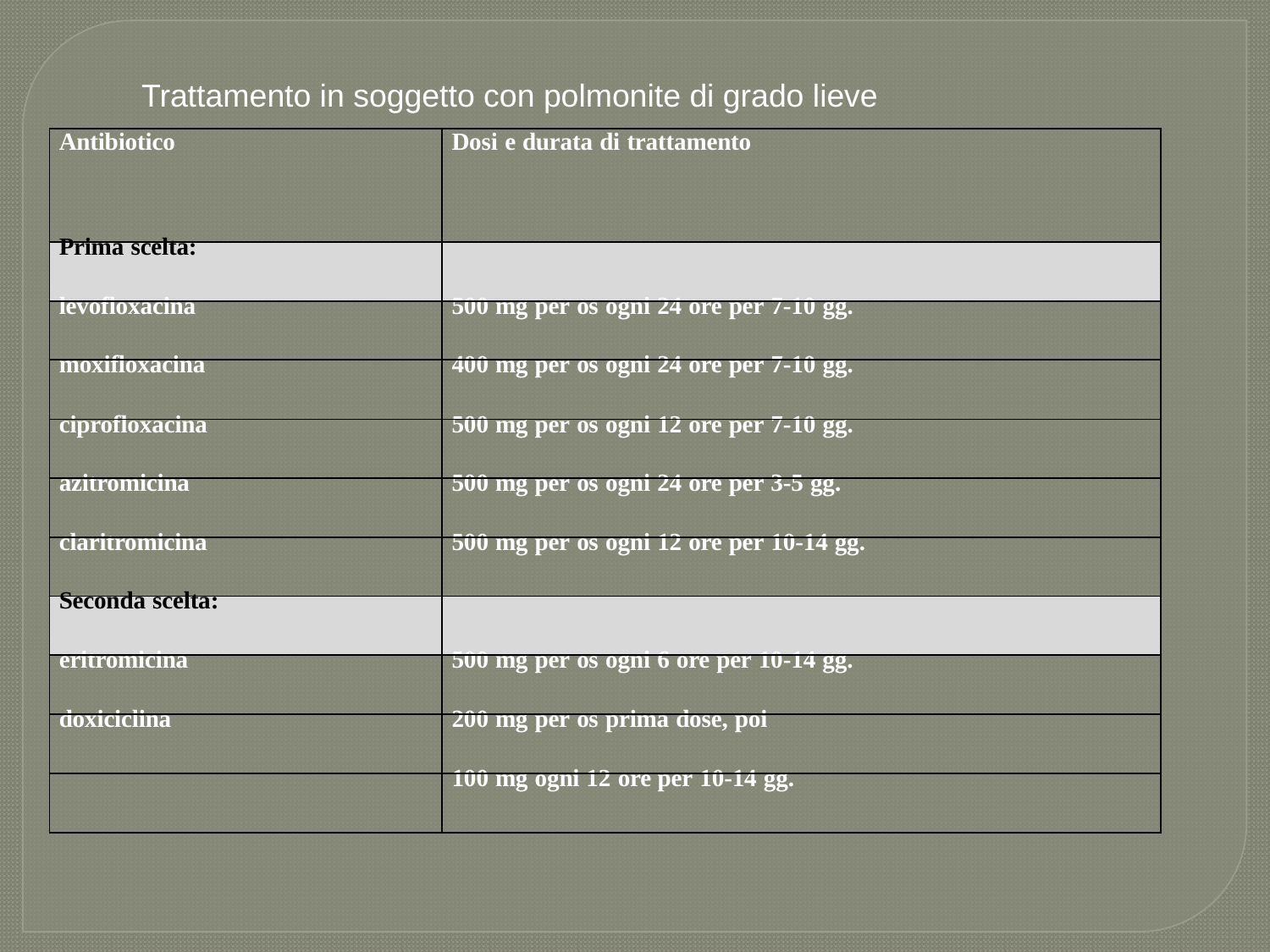

Trattamento in soggetto con polmonite di grado lieve
| Antibiotico | Dosi e durata di trattamento |
| --- | --- |
| Prima scelta: |  |
| levofloxacina | 500 mg per os ogni 24 ore per 7-10 gg. |
| moxifloxacina | 400 mg per os ogni 24 ore per 7-10 gg. |
| ciprofloxacina | 500 mg per os ogni 12 ore per 7-10 gg. |
| azitromicina | 500 mg per os ogni 24 ore per 3-5 gg. |
| claritromicina | 500 mg per os ogni 12 ore per 10-14 gg. |
| Seconda scelta: |  |
| eritromicina | 500 mg per os ogni 6 ore per 10-14 gg. |
| doxiciclina | 200 mg per os prima dose, poi |
|  | 100 mg ogni 12 ore per 10-14 gg. |